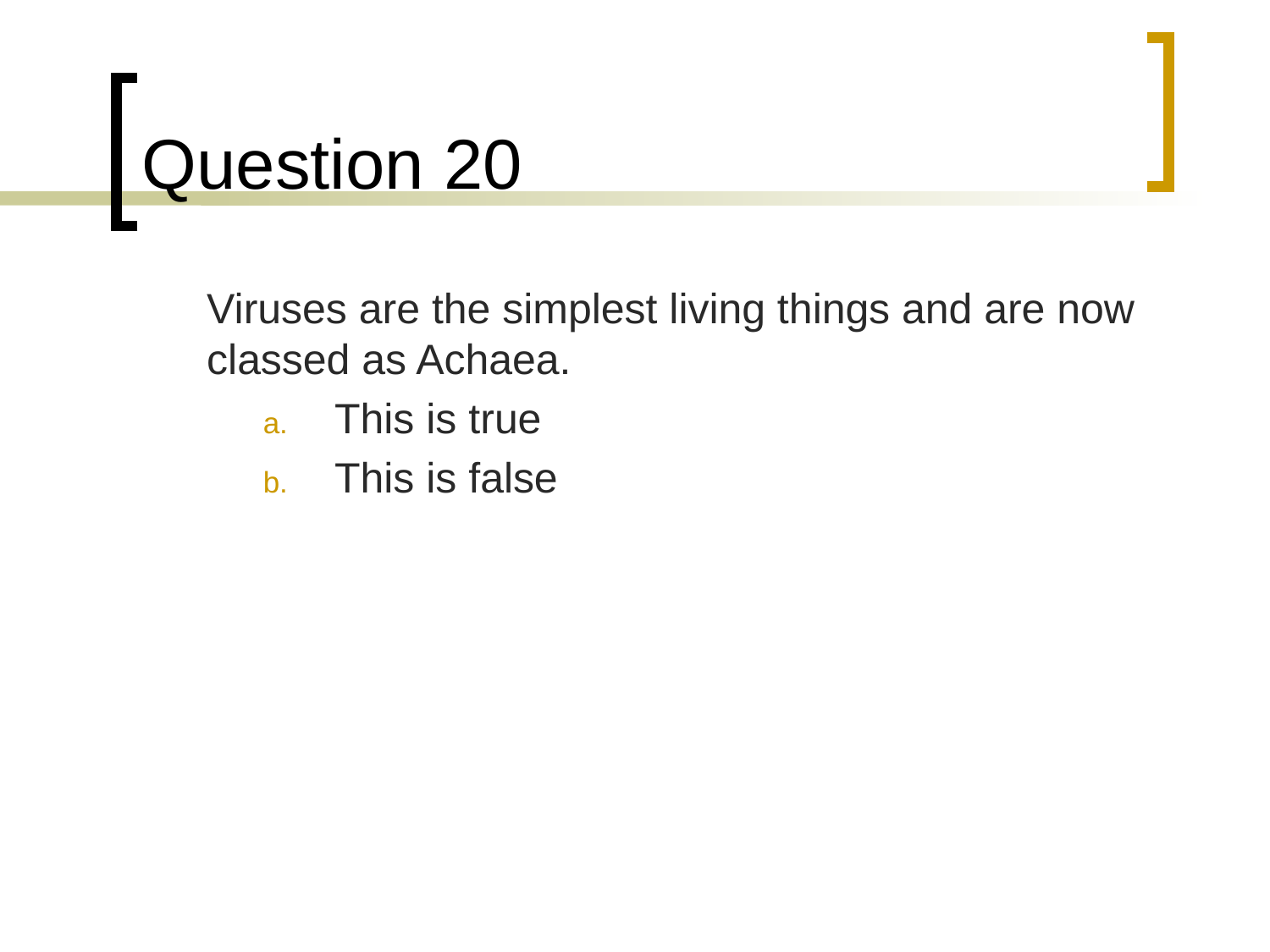

# Question 20
	Viruses are the simplest living things and are now classed as Achaea.
This is true
This is false